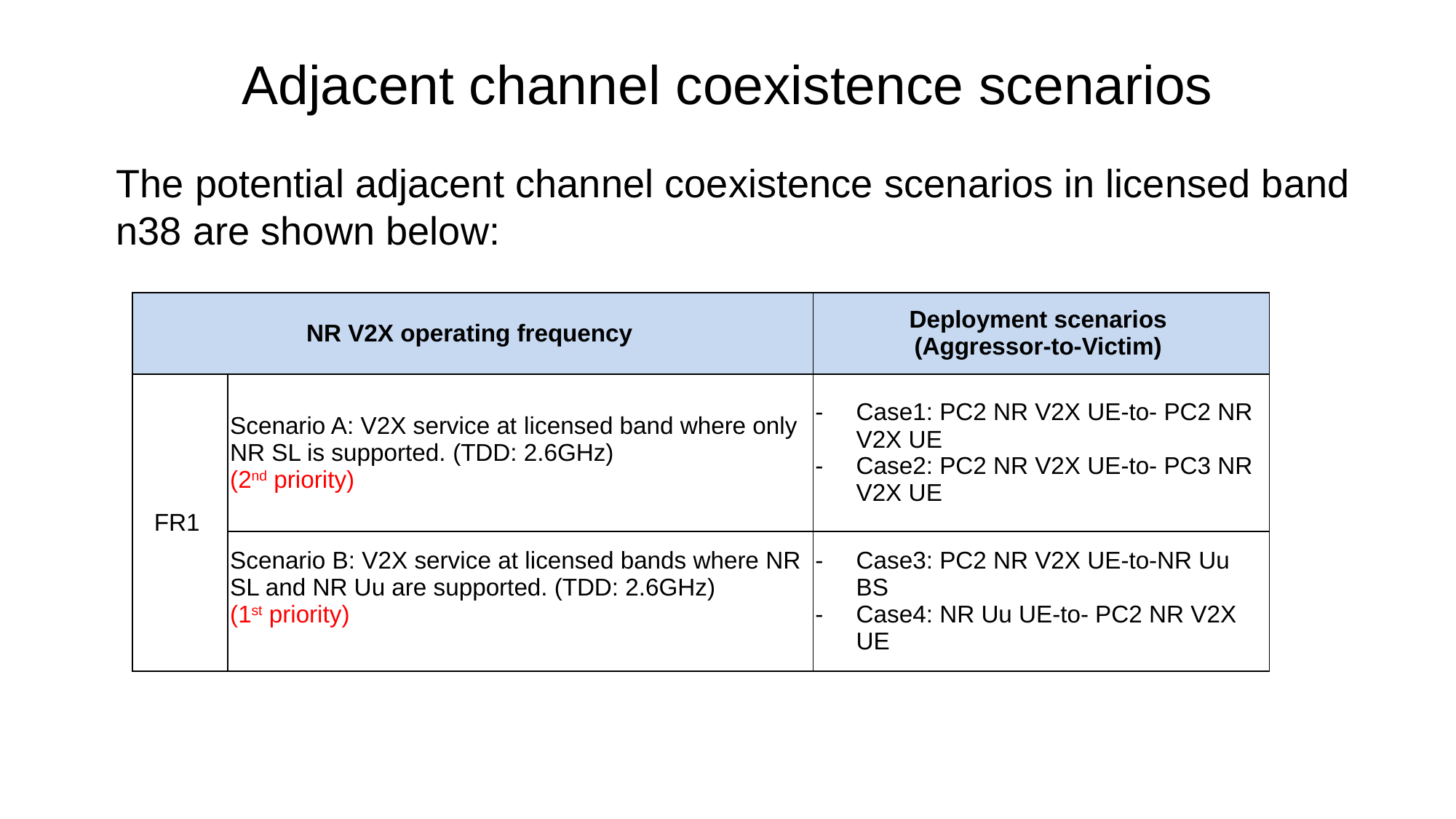

# Adjacent channel coexistence scenarios
The potential adjacent channel coexistence scenarios in licensed band n38 are shown below:

| NR V2X operating frequency |  | Deployment scenarios (Aggressor-to-Victim) |
| --- | --- | --- |
| FR1 | Scenario A: V2X service at licensed band where only NR SL is supported. (TDD: 2.6GHz) (2nd priority) | Case1: PC2 NR V2X UE-to- PC2 NR V2X UE Case2: PC2 NR V2X UE-to- PC3 NR V2X UE |
|  | Scenario B: V2X service at licensed bands where NR SL and NR Uu are supported. (TDD: 2.6GHz) (1st priority) | Case3: PC2 NR V2X UE-to-NR Uu BS Case4: NR Uu UE-to- PC2 NR V2X UE |